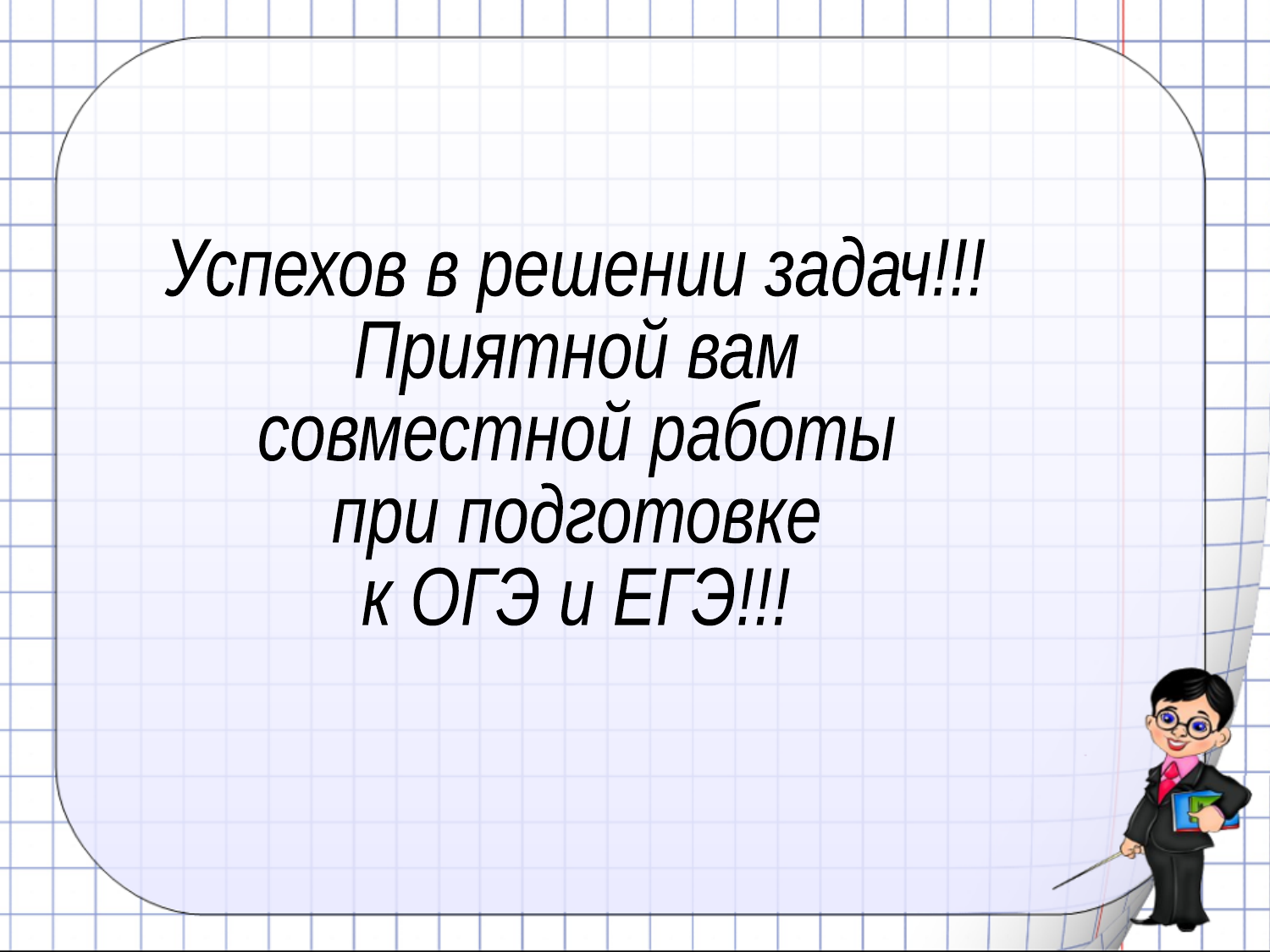

#

Успехов в решении задач!!!
Приятной вам
совместной работы
при подготовке
к ОГЭ и ЕГЭ!!!